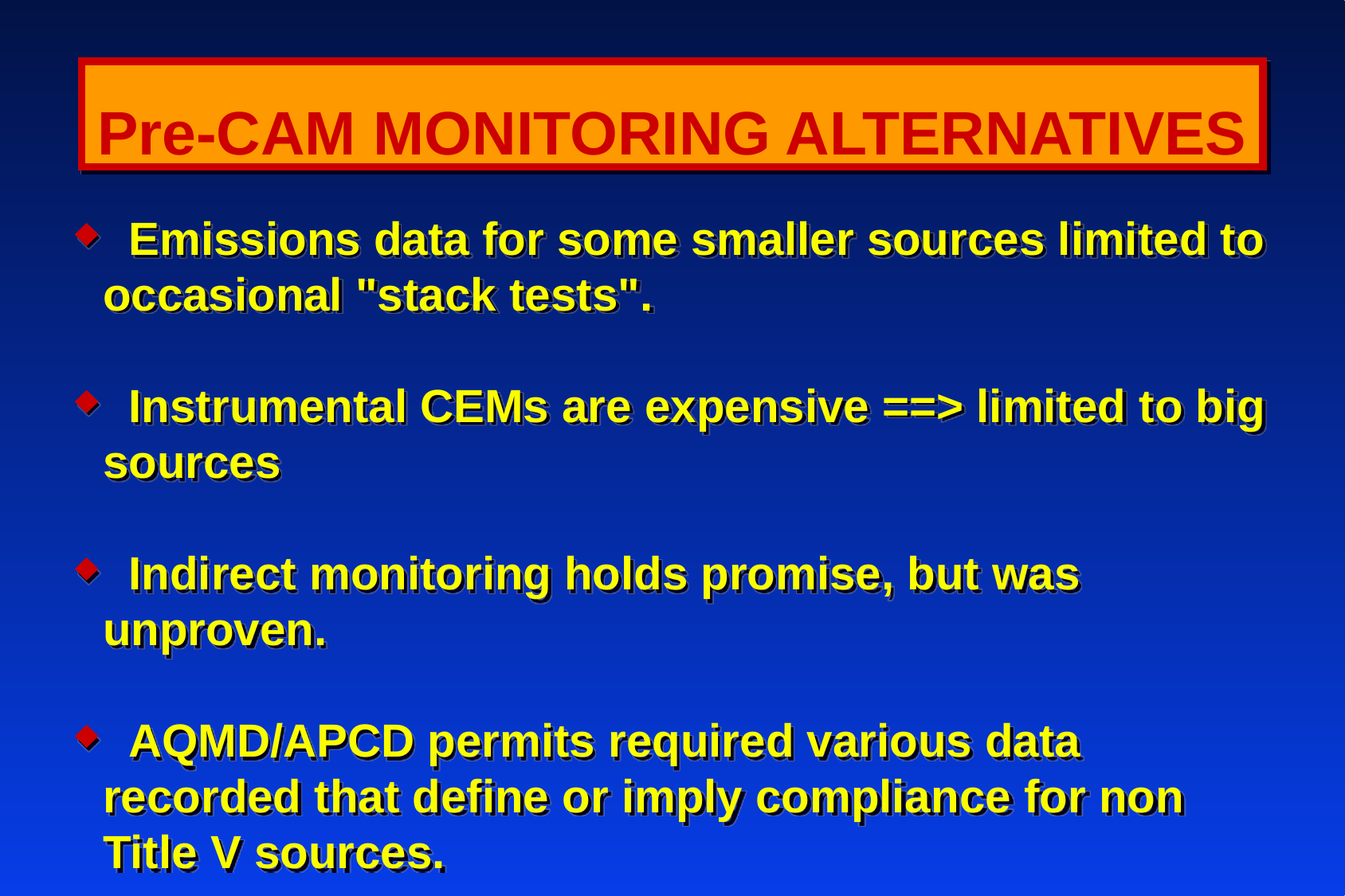

Pre-CAM MONITORING ALTERNATIVES
  Emissions data for some smaller sources limited to occasional "stack tests".

  Instrumental CEMs are expensive ==> limited to big sources

  Indirect monitoring holds promise, but was 	unproven.

  AQMD/APCD permits required various data 	recorded that define or imply compliance for non Title V sources.